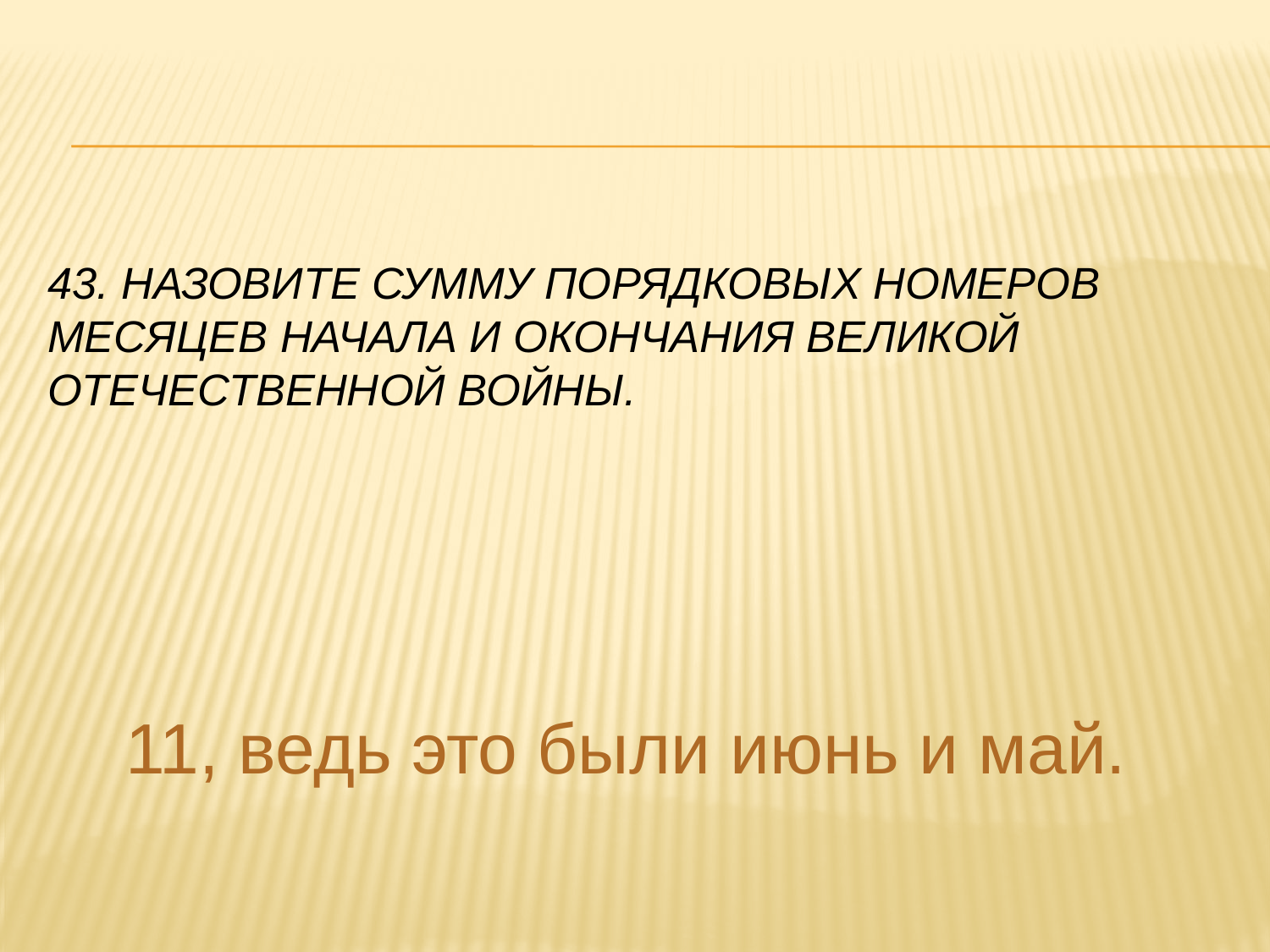

# 43. Назовите сумму порядковых номеров месяцев начала и окончания Великой Отечественной Войны.
11, ведь это были июнь и май.